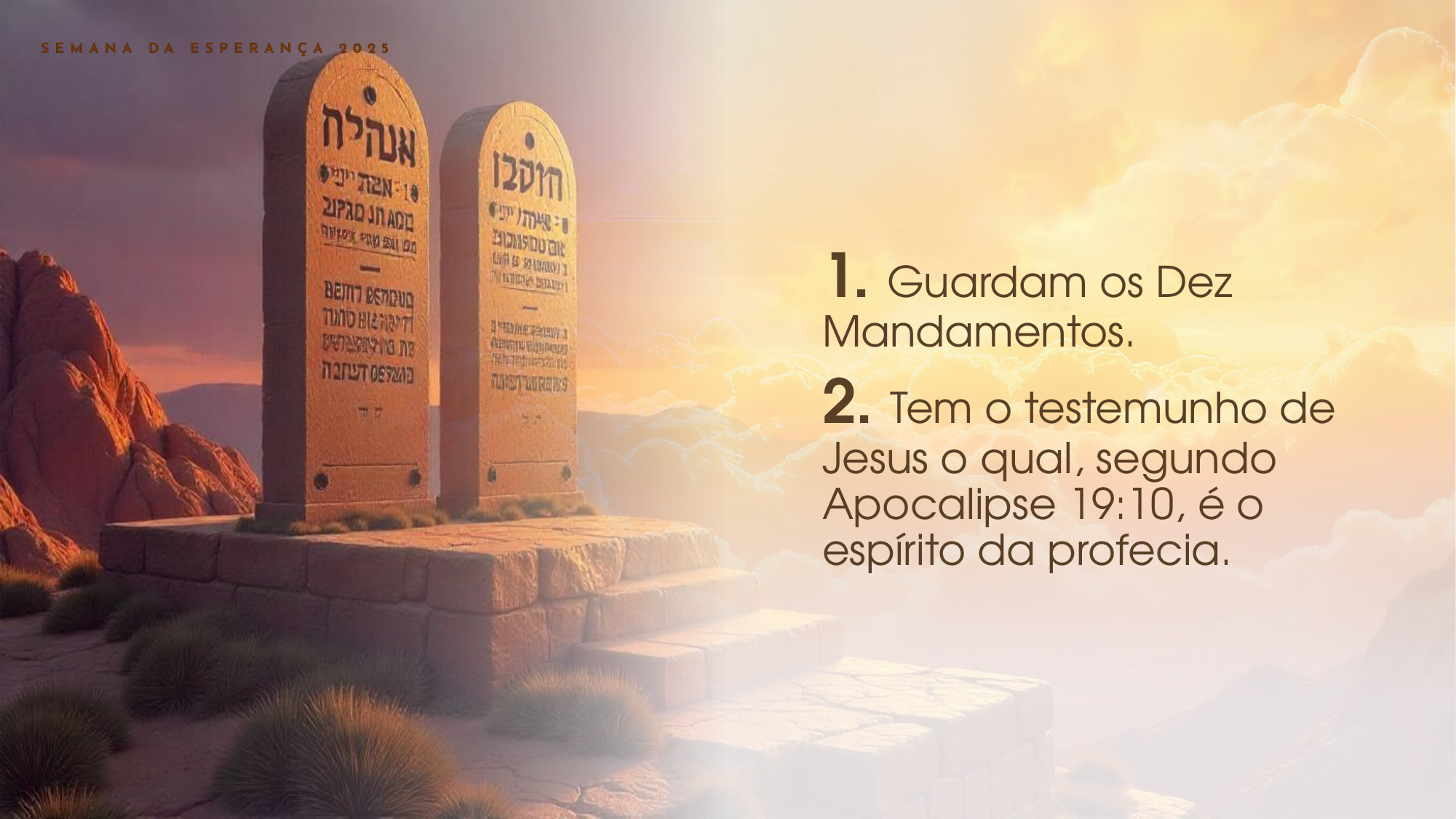

1. Guardam os Dez Mandamentos.
2. Tem o testemunho de Jesus o qual, segundo Apocalipse 19:10, é o espírito da profecia.